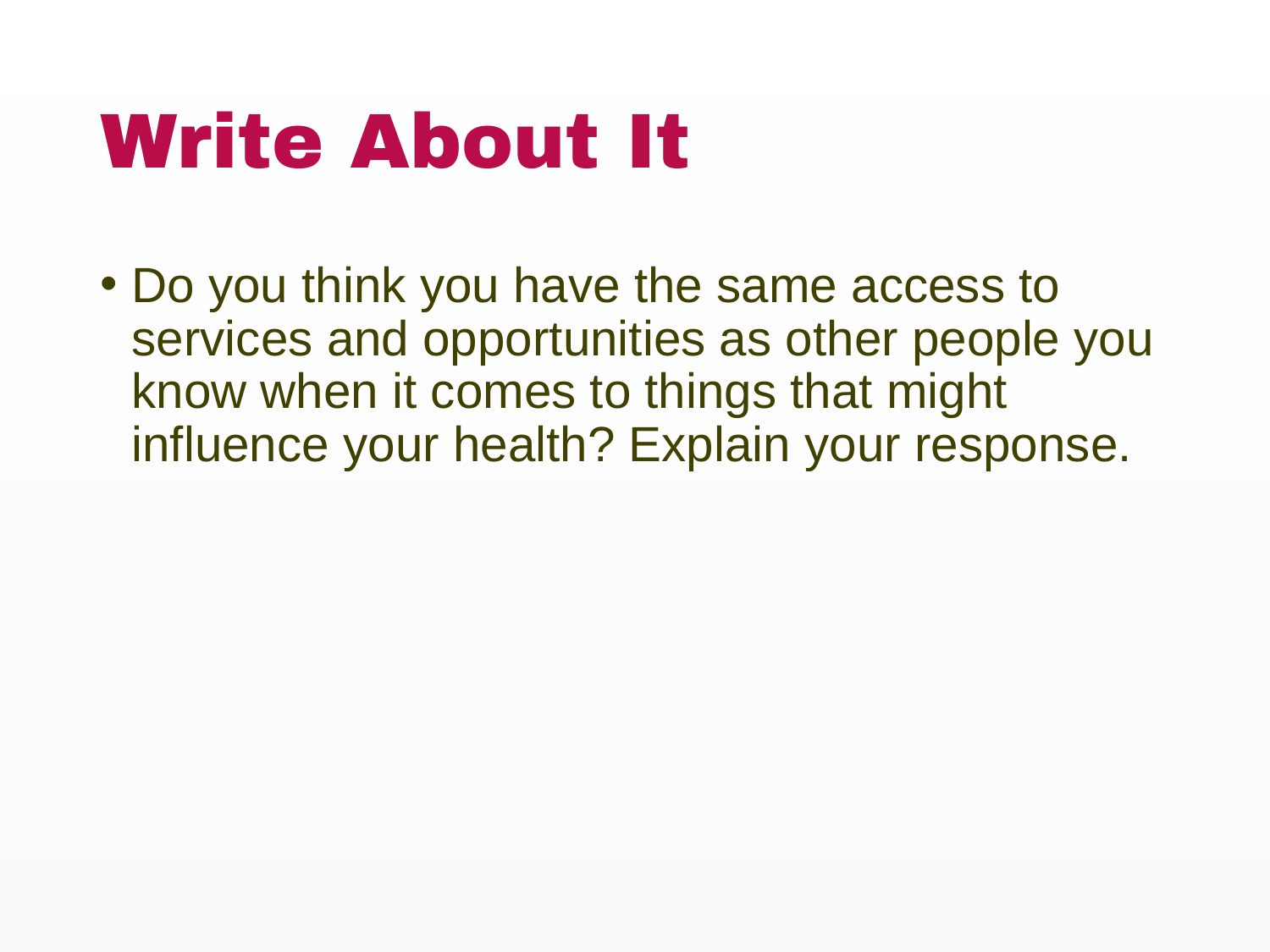

# Write About It
Do you think you have the same access to services and opportunities as other people you know when it comes to things that might influence your health? Explain your response.